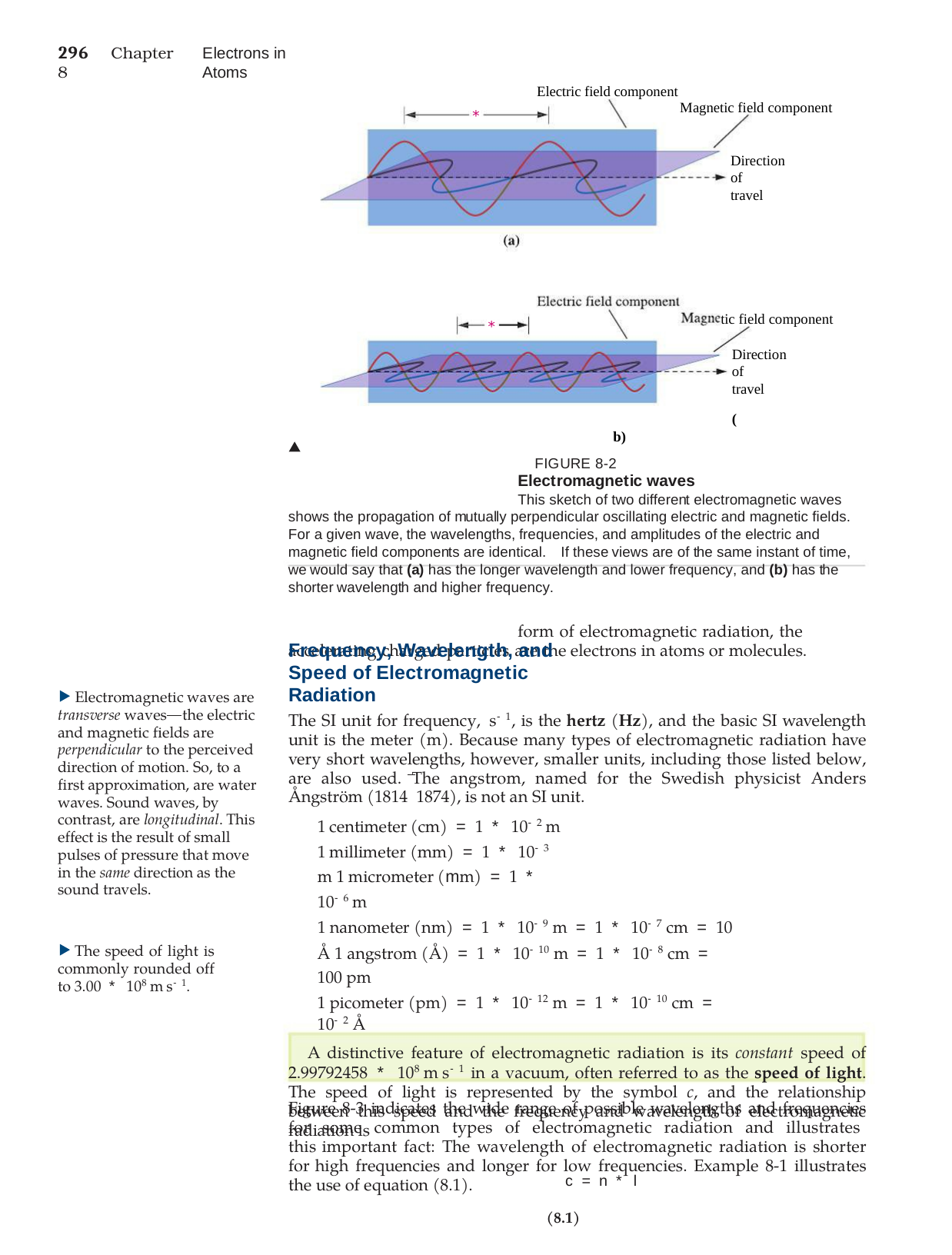

296	Chapter 8
Electrons in Atoms
Electric field component
Magnetic field component
*
Direction of
travel
tic field component
*
Direction of
travel
(b)
 FIGURE 8-2
Electromagnetic waves
This sketch of two different electromagnetic waves shows the propagation of mutually perpendicular oscillating electric and magnetic fields. For a given wave, the wavelengths, frequencies, and amplitudes of the electric and magnetic field components are identical.    If these views are of the same instant of time, we would say that (a) has the longer wavelength and lower frequency, and (b) has the shorter wavelength and higher frequency.

form of electromagnetic radiation, the accelerating charged particles are the electrons in atoms or molecules.

Frequency, Wavelength, and Speed of Electromagnetic Radiation
The SI unit for frequency,  s-1, is the hertz (Hz), and the basic SI wavelength unit is the meter (m). Because many types of electromagnetic radiation have very short wavelengths, however, smaller units, including those listed below, are  also  used.  The  angstrom,  named  for  the  Swedish  physicist  Anders Ångström (1814  1874), is not an SI unit.
1 centimeter (cm)  =  1  *  10-2 m  1 millimeter (mm)  =  1  *  10-3 m 1 micrometer (mm)  =  1  *  10-6 m
1 nanometer (nm)  =  1  *  10-9 m  =  1  *  10-7 cm  =  10 Å 1 angstrom (Å)  =  1  *  10-10 m  =  1  *  10-8 cm  =  100 pm
1 picometer (pm)  =  1  *  10-12 m  =  1  *  10-10 cm  =  10-2 Å
A distinctive feature of electromagnetic radiation is its constant speed of 2.99792458  *  108 m s-1  in a vacuum, often referred to as the speed of light. The speed of light is represented by the symbol c, and the relationship between this speed and the frequency and wavelength of electromagnetic radiation is

c  =  n  *  l	(8.1)
Electromagnetic waves are transverse waves    the electric and magnetic fields are perpendicular to the perceived direction of motion. So, to a first approximation, are water waves. Sound waves, by contrast, are longitudinal. This effect is the result of small pulses of pressure that move in the same direction as the sound travels.

The speed of light is commonly rounded off to 3.00  *  108 m s-1.

Figure 8-3 indicates the wide range of possible wavelengths and frequencies for  some  common  types  of  electromagnetic  radiation  and  illustrates  this important fact: The wavelength of electromagnetic radiation is shorter for high frequencies and longer for low frequencies. Example 8-1 illustrates the use of equation (8.1).